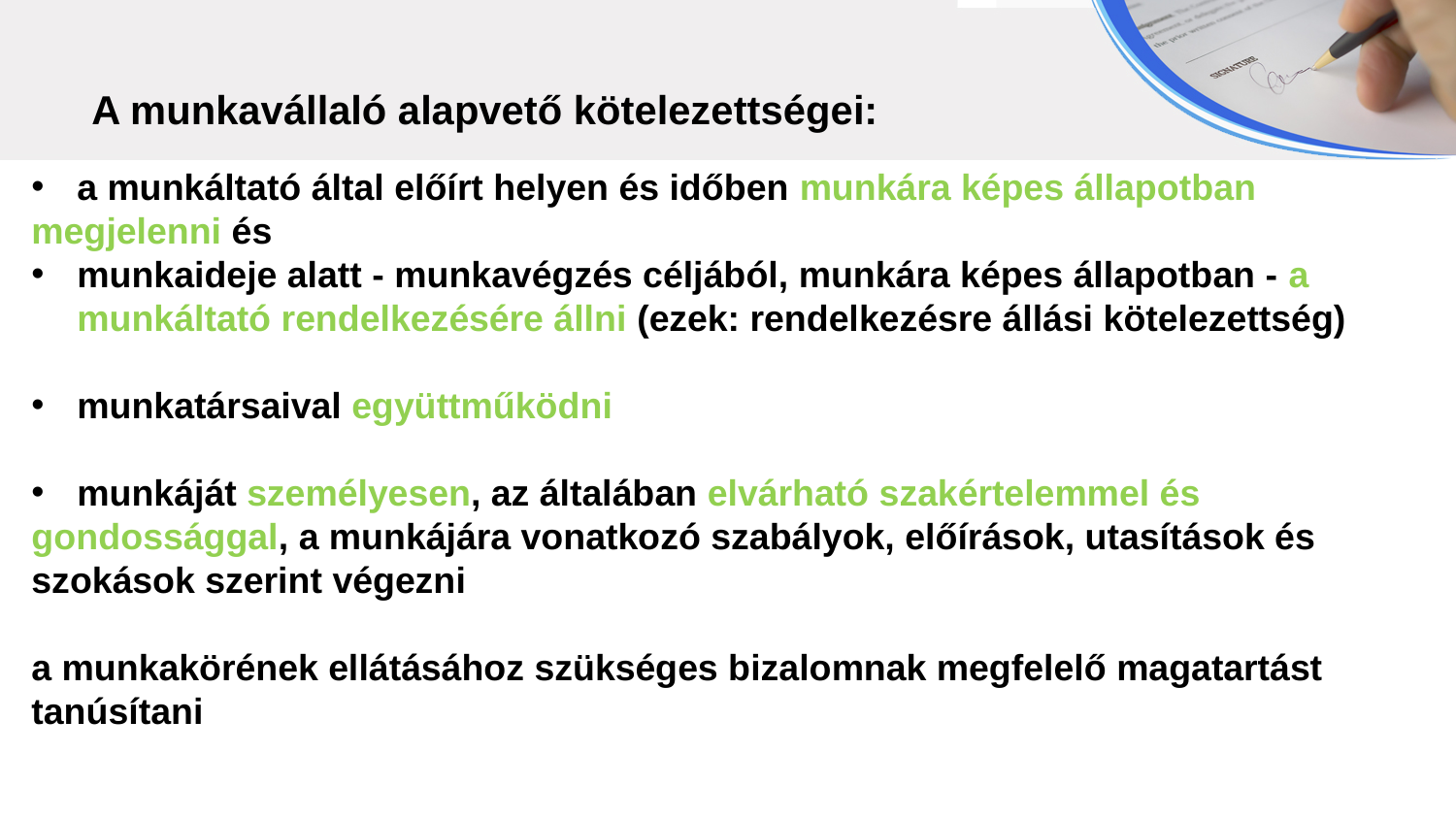

A munkavállaló alapvető kötelezettségei:
a munkáltató által előírt helyen és időben munkára képes állapotban
megjelenni és
munkaideje alatt - munkavégzés céljából, munkára képes állapotban - a munkáltató rendelkezésére állni (ezek: rendelkezésre állási kötelezettség)

munkatársaival együttműködni

munkáját személyesen, az általában elvárható szakértelemmel és
gondossággal, a munkájára vonatkozó szabályok, előírások, utasítások és
szokások szerint végezni

a munkakörének ellátásához szükséges bizalomnak megfelelő magatartást
tanúsítani